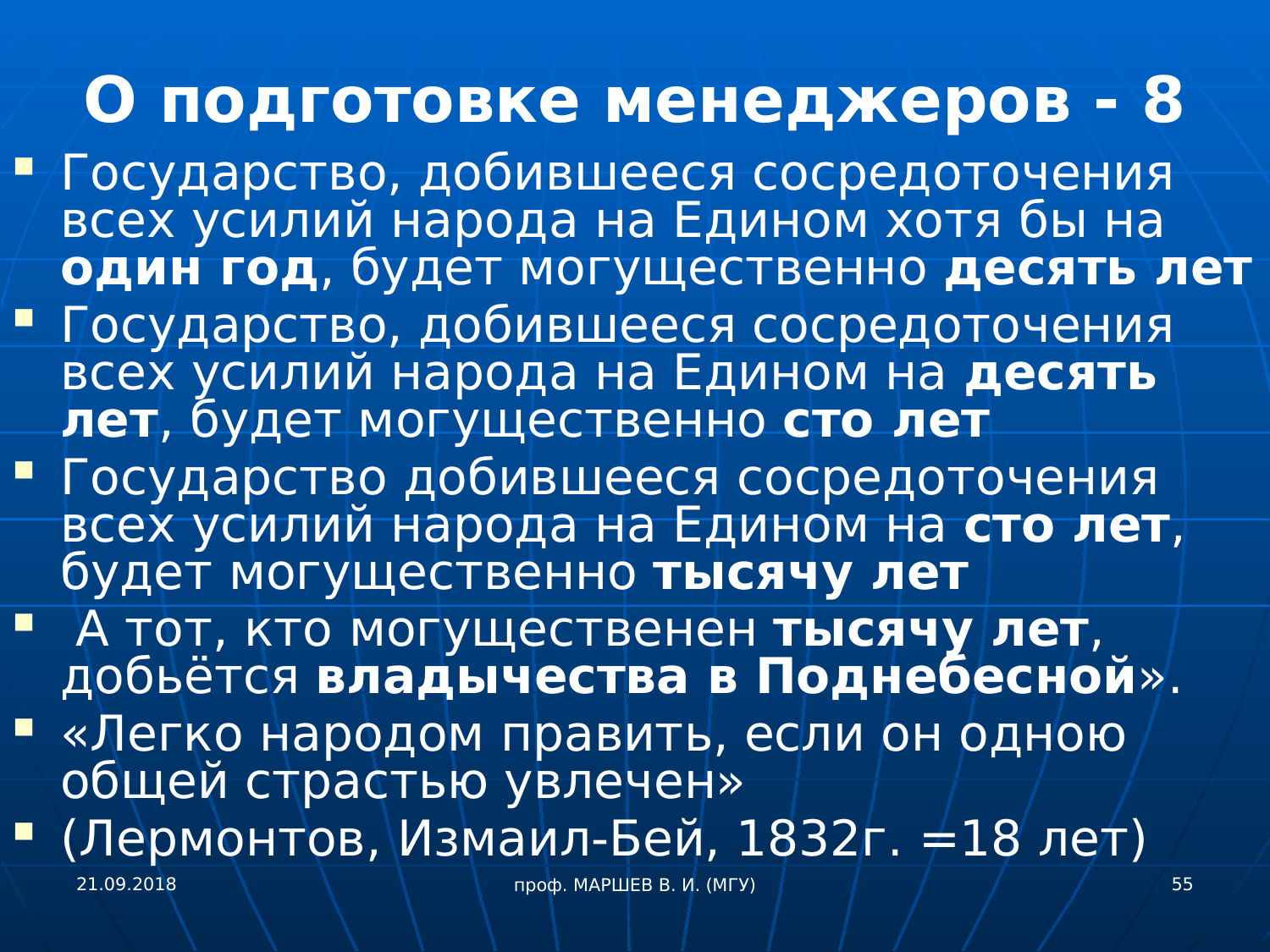

# О подготовке менеджеров - 8
Государство, добившееся сосредоточения всех усилий народа на Едином хотя бы на один год, будет могущественно десять лет
Государство, добившееся сосредоточения всех усилий народа на Едином на десять лет, будет могущественно сто лет
Государство добившееся сосредоточения всех усилий народа на Едином на сто лет, будет могущественно тысячу лет
 А тот, кто могущественен тысячу лет, добьётся владычества в Поднебесной».
«Легко народом править, если он одною общей страстью увлечен»
(Лермонтов, Измаил-Бей, 1832г. =18 лет)
21.09.2018
55
проф. МАРШЕВ В. И. (МГУ)